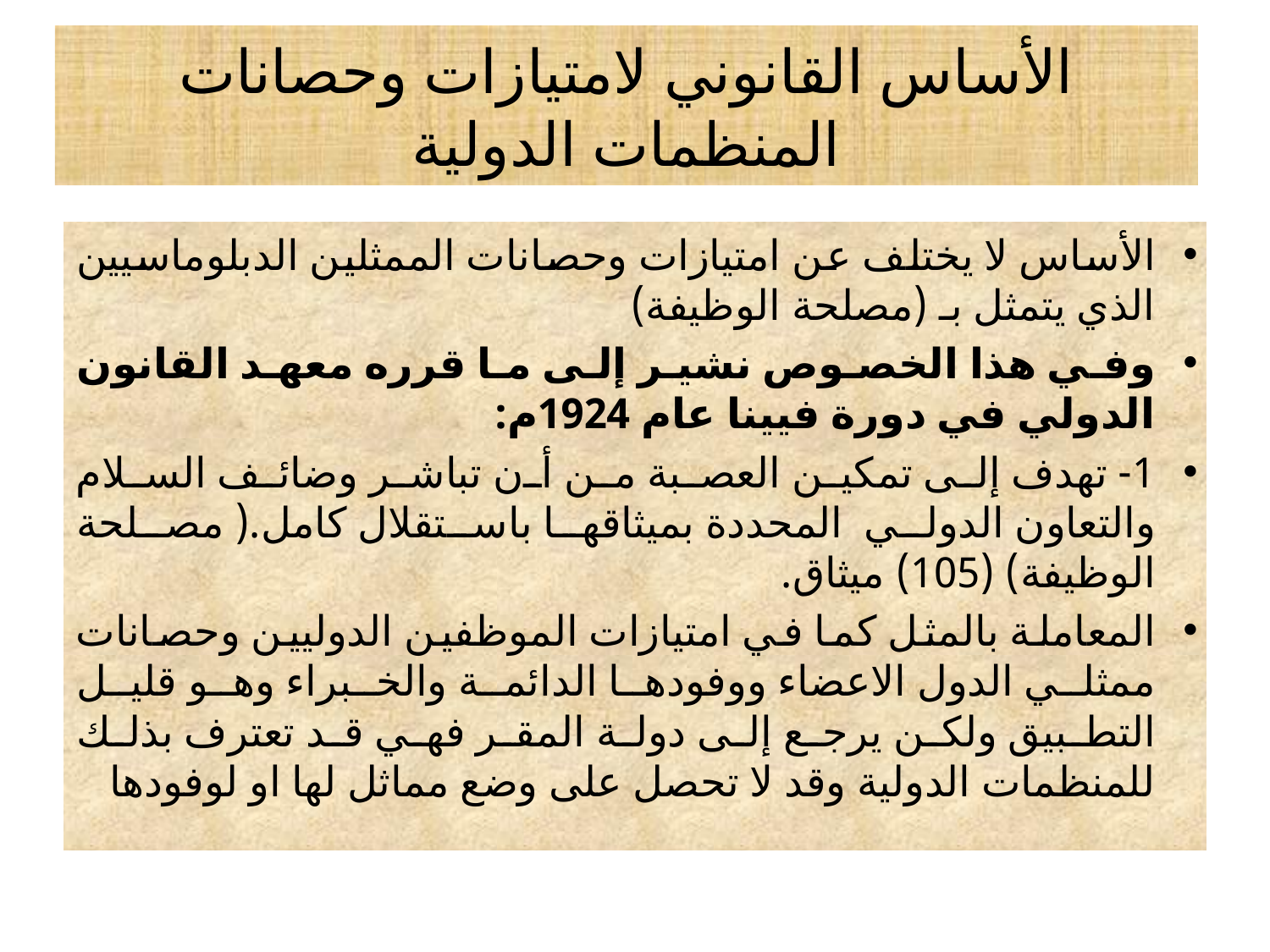

# الأساس القانوني لامتيازات وحصانات المنظمات الدولية
الأساس لا يختلف عن امتيازات وحصانات الممثلين الدبلوماسيين الذي يتمثل بـ (مصلحة الوظيفة)
وفي هذا الخصوص نشير إلى ما قرره معهد القانون الدولي في دورة فيينا عام 1924م:
1- تهدف إلى تمكين العصبة من أن تباشر وضائف السلام والتعاون الدولي  المحددة بميثاقها باستقلال كامل.( مصلحة الوظيفة) (105) ميثاق.
المعاملة بالمثل كما في امتيازات الموظفين الدوليين وحصانات ممثلي الدول الاعضاء ووفودها الدائمة والخبراء وهو قليل التطبيق ولكن يرجع إلى دولة المقر فهي قد تعترف بذلك للمنظمات الدولية وقد لا تحصل على وضع مماثل لها او لوفودها